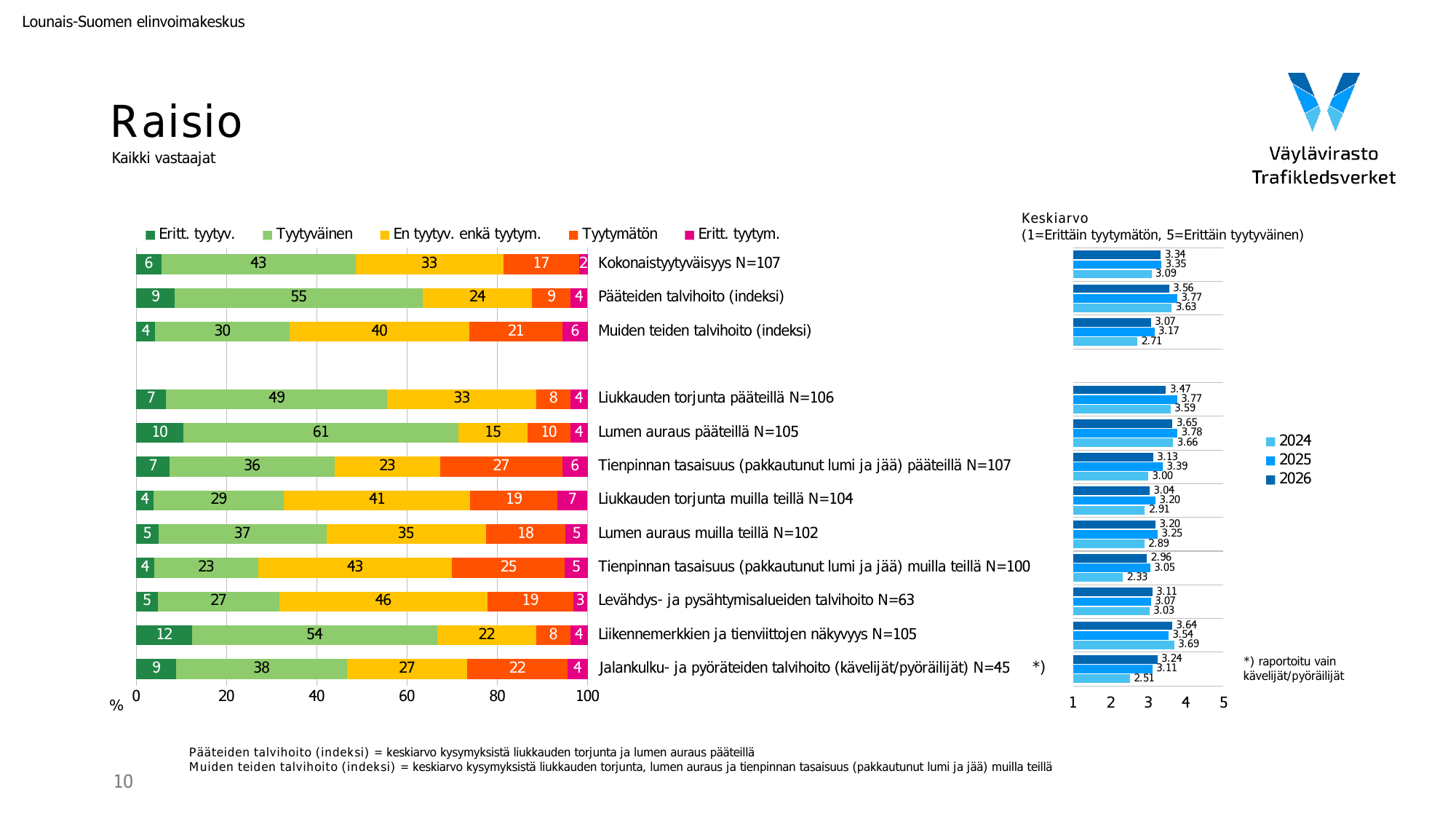

Lounais-Suomen elinvoimakeskus
# Raisio
Kaikki vastaajat
Keskiarvo
(1=Erittäin tyytymätön, 5=Erittäin tyytyväinen)

### Chart

| Category | Eritt. tyytyv. | Tyytyväinen | En tyytyv. enkä tyytym. | Tyytymätön | Eritt. tyytym. |
|---|---|---|---|---|---|
| Kokonaistyytyväisyys N=107 | 5.607476635514018 | 42.99065420560748 | 32.71028037383177 | 16.822429906542055 | 1.8691588785046727 |
| Pääteiden talvihoito (indeksi) | 8.530805687203792 | 54.976303317535546 | 24.170616113744074 | 8.530805687203792 | 3.7914691943127963 |
| Muiden teiden talvihoito (indeksi) | 4.248366013071895 | 29.73856209150327 | 39.869281045751634 | 20.58823529411765 | 5.555555555555555 |
|  | None | None | None | None | None |
| Liukkauden torjunta pääteillä N=106 | 6.60377358490566 | 49.056603773584904 | 33.0188679245283 | 7.547169811320755 | 3.7735849056603774 |
| Lumen auraus pääteillä N=105 | 10.476190476190476 | 60.952380952380956 | 15.238095238095239 | 9.523809523809524 | 3.8095238095238098 |
| Tienpinnan tasaisuus (pakkautunut lumi ja jää) pääteillä N=107 | 7.476635514018691 | 36.44859813084112 | 23.364485981308412 | 27.102803738317753 | 5.607476635514018 |
| Liukkauden torjunta muilla teillä N=104 | 3.8461538461538463 | 28.846153846153843 | 41.34615384615385 | 19.230769230769234 | 6.730769230769231 |
| Lumen auraus muilla teillä N=102 | 4.901960784313726 | 37.254901960784316 | 35.294117647058826 | 17.647058823529413 | 4.901960784313726 |
| Tienpinnan tasaisuus (pakkautunut lumi ja jää) muilla teillä N=100 | 4.0 | 23.0 | 43.0 | 25.0 | 5.0 |
| Levähdys- ja pysähtymisalueiden talvihoito N=63 | 4.761904761904762 | 26.984126984126984 | 46.03174603174603 | 19.047619047619047 | 3.1746031746031744 |
| Liikennemerkkien ja tienviittojen näkyvyys N=105 | 12.380952380952381 | 54.285714285714285 | 21.904761904761905 | 7.6190476190476195 | 3.8095238095238098 |
| Jalankulku- ja pyöräteiden talvihoito (kävelijät/pyöräilijät) N=45 | 8.88888888888889 | 37.77777777777778 | 26.666666666666668 | 22.22222222222222 | 4.444444444444445 |

### Chart

| Category | 2026 | 2025 | 2024 |
|---|---|---|---|
*) raportoitu vain
kävelijät/pyöräilijät
*)
%
Pääteiden talvihoito (indeksi) = keskiarvo kysymyksistä liukkauden torjunta ja lumen auraus pääteillä
Muiden teiden talvihoito (indeksi) = keskiarvo kysymyksistä liukkauden torjunta, lumen auraus ja tienpinnan tasaisuus (pakkautunut lumi ja jää) muilla teillä

10